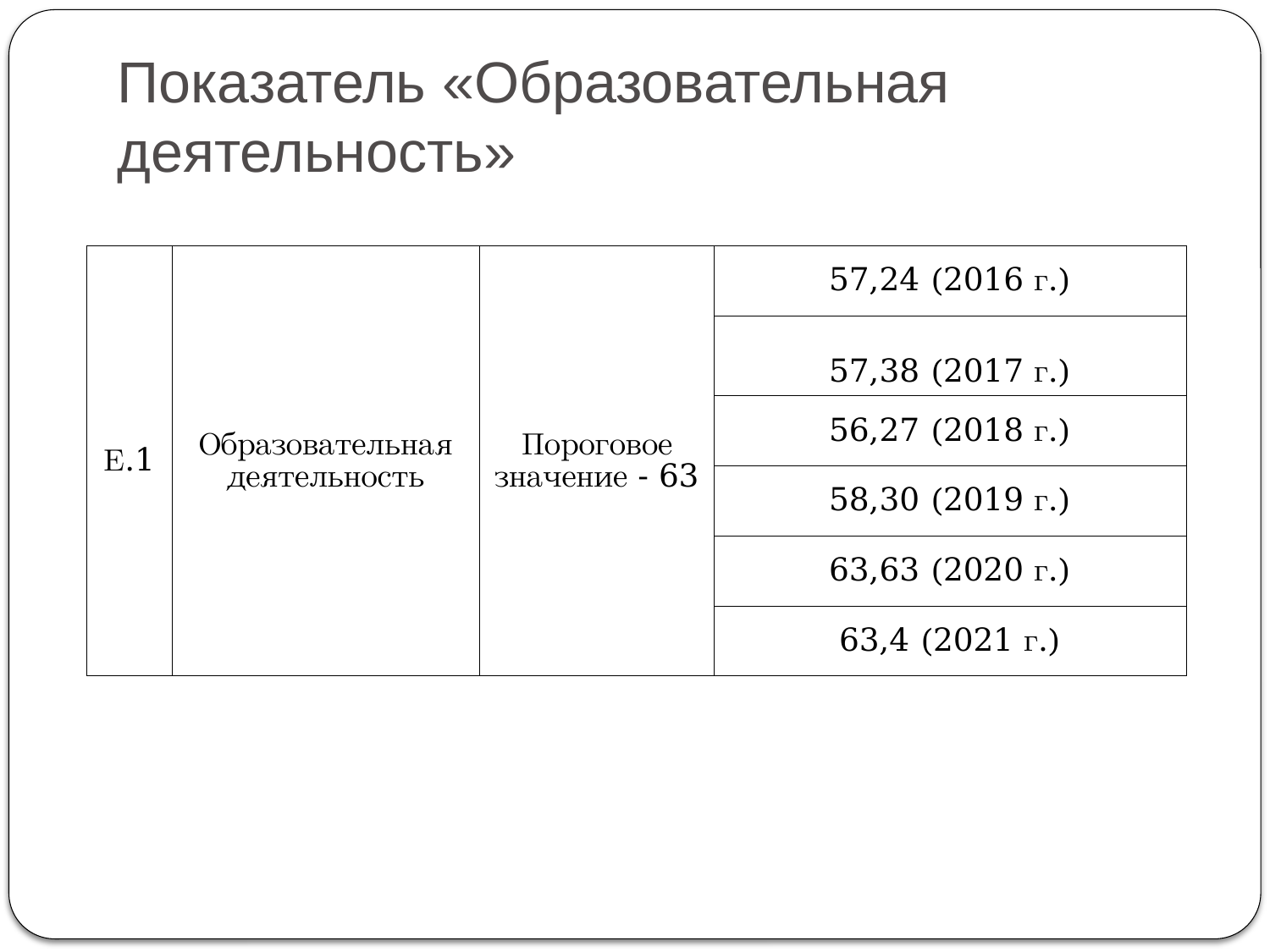

# Показатель «Образовательная деятельность»
| Е.1 | Образовательная деятельность | Пороговое значение - 63 | 57,24 (2016 г.) |
| --- | --- | --- | --- |
|  |  |  | 57,38 (2017 г.) |
|  |  |  | 56,27 (2018 г.) |
|  |  |  | 58,30 (2019 г.) |
|  |  |  | 63,63 (2020 г.) |
|  |  |  | 63,4 (2021 г.) |